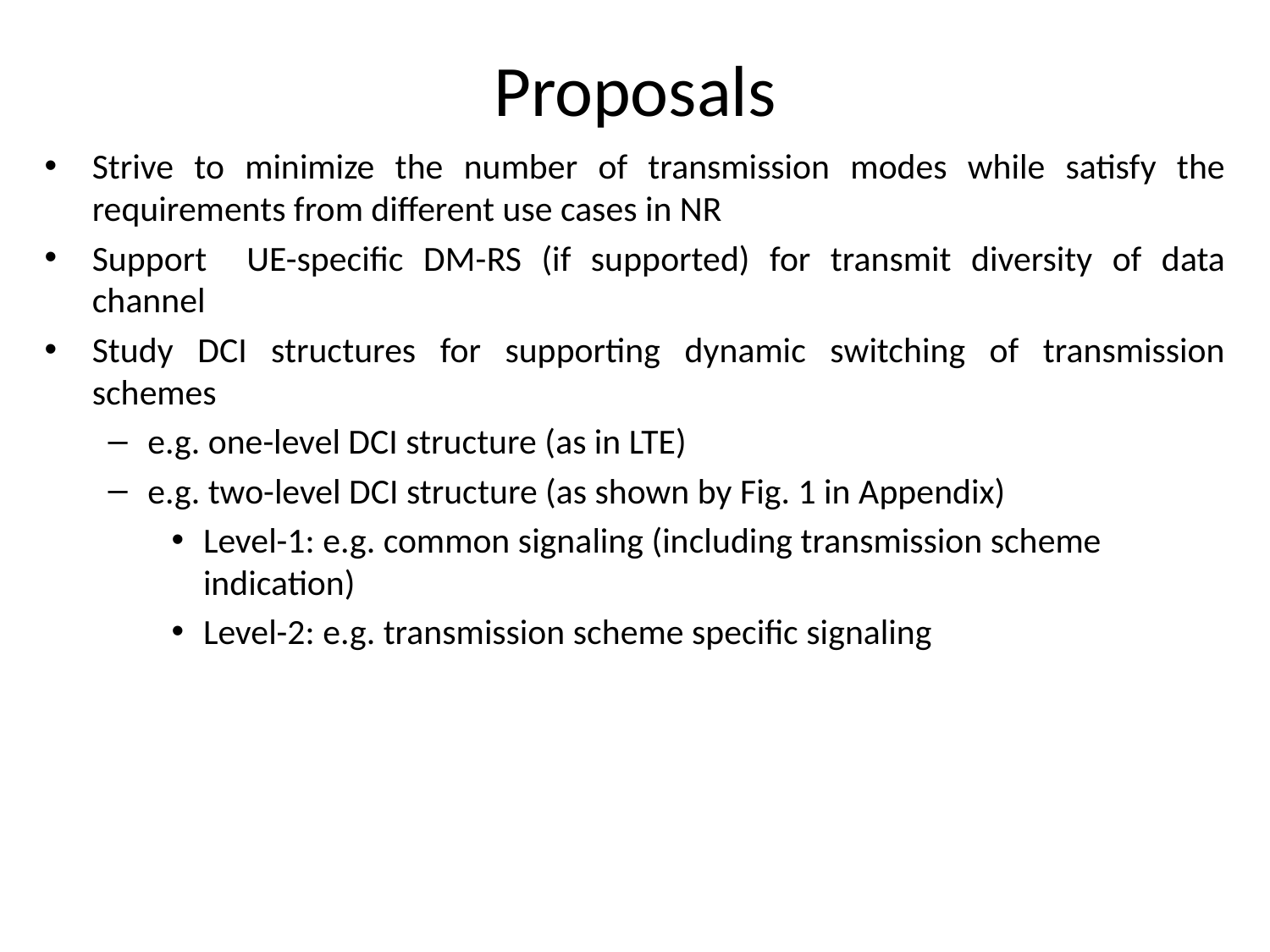

# Proposals
Strive to minimize the number of transmission modes while satisfy the requirements from different use cases in NR
Support  UE-specific DM-RS (if supported) for transmit diversity of data channel
Study DCI structures for supporting dynamic switching of transmission schemes
e.g. one-level DCI structure (as in LTE)
e.g. two-level DCI structure (as shown by Fig. 1 in Appendix)
Level-1: e.g. common signaling (including transmission scheme indication)
Level-2: e.g. transmission scheme specific signaling